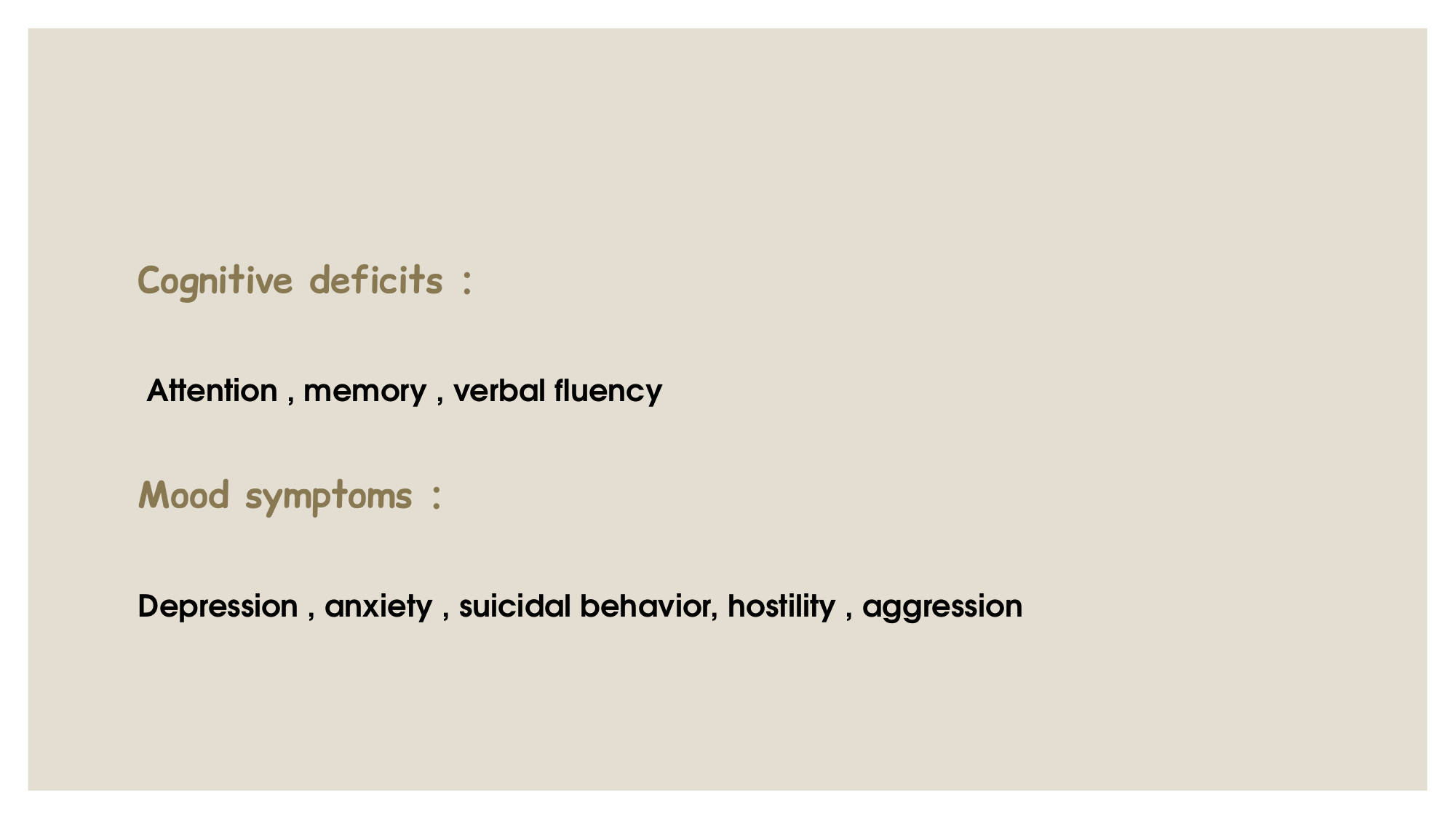

#
Cognitive deficits :

 Attention , memory , verbal fluency

Mood symptoms :

Depression , anxiety , suicidal behavior, hostility , aggression